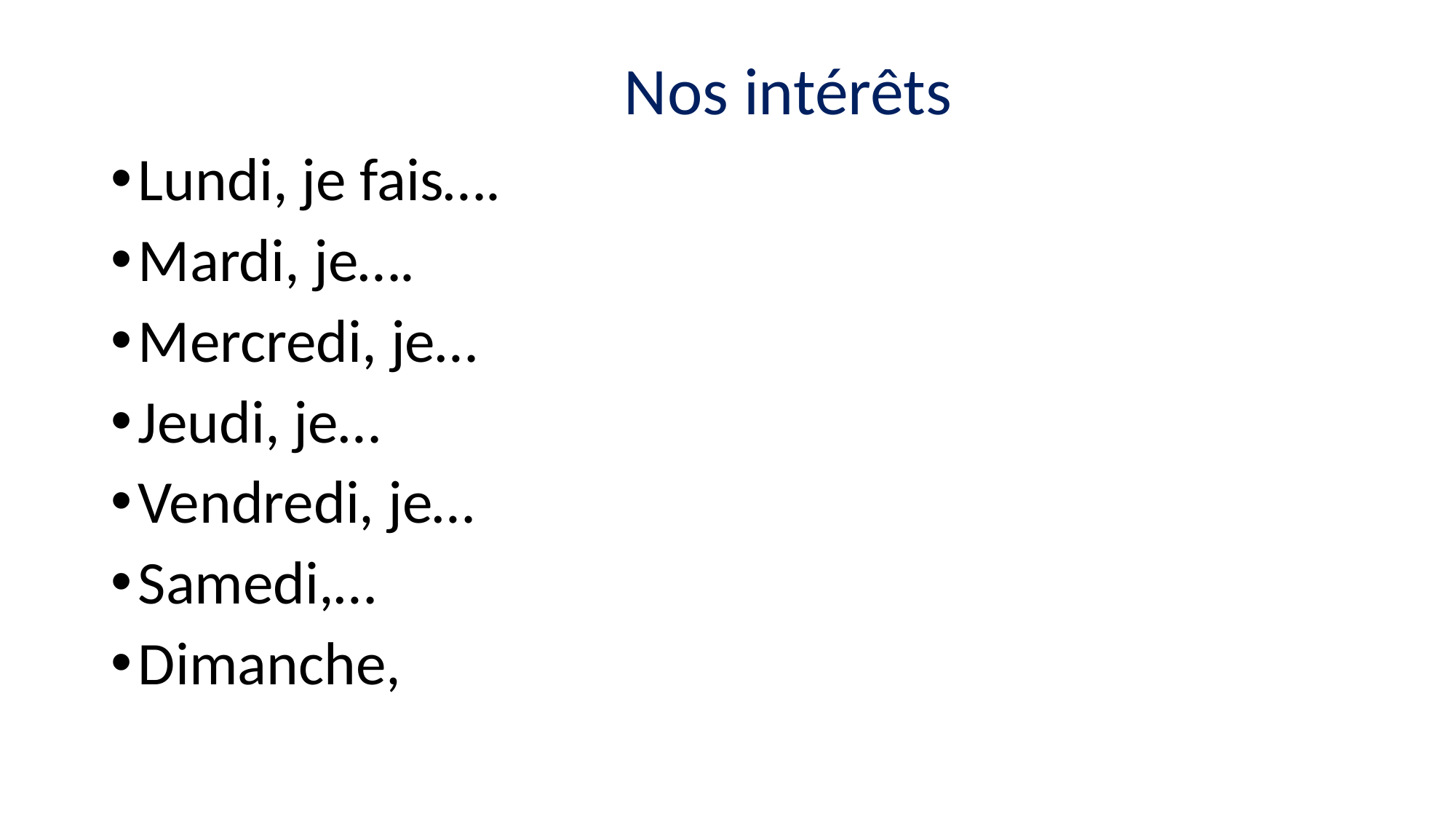

# Nos intérêts
Lundi, je fais….
Mardi, je….
Mercredi, je…
Jeudi, je…
Vendredi, je…
Samedi,…
Dimanche,